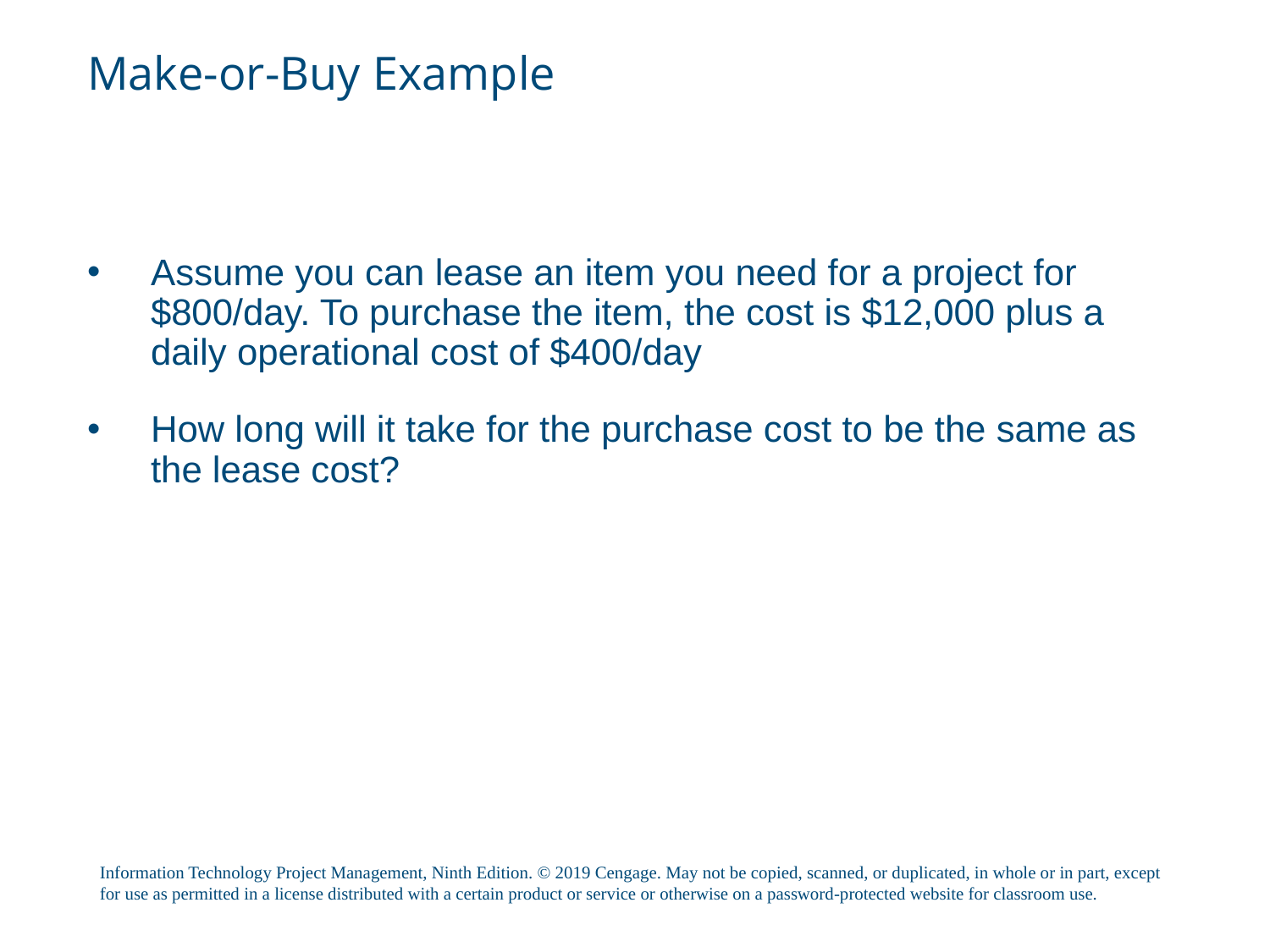

# Make-or-Buy Example
Assume you can lease an item you need for a project for $800/day. To purchase the item, the cost is $12,000 plus a daily operational cost of $400/day
How long will it take for the purchase cost to be the same as the lease cost?

Information Technology Project Management, Ninth Edition. © 2019 Cengage. May not be copied, scanned, or duplicated, in whole or in part, except for use as permitted in a license distributed with a certain product or service or otherwise on a password-protected website for classroom use.